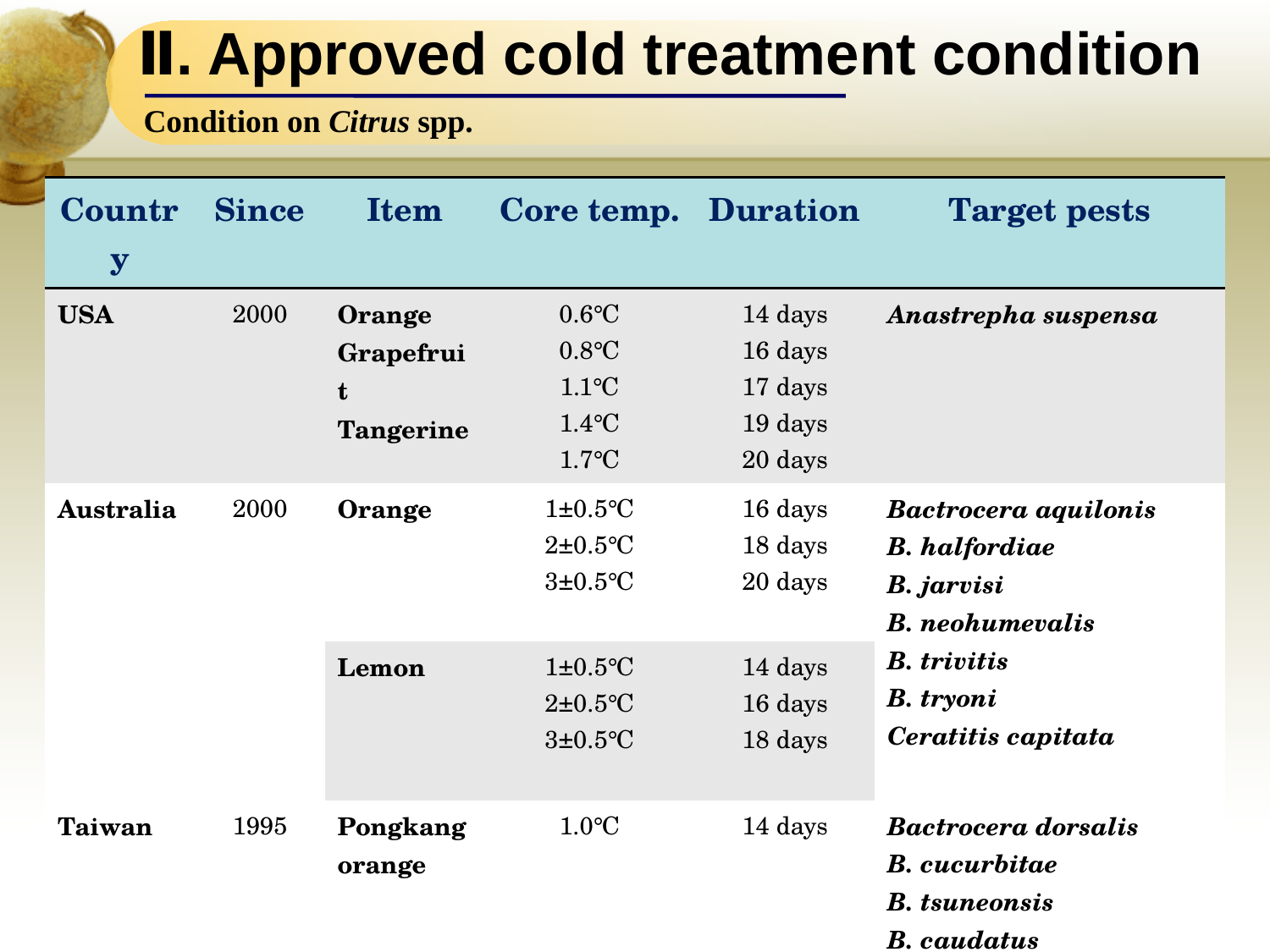

Ⅱ. Approved cold treatment condition

Condition on Citrus spp.
| Country | Since | Item | Core temp. | Duration | Target pests |
| --- | --- | --- | --- | --- | --- |
| USA | 2000 | Orange Grapefruit Tangerine | 0.6℃ 0.8℃ 1.1℃ 1.4℃ 1.7℃ | 14 days 16 days 17 days 19 days 20 days | Anastrepha suspensa |
| Australia | 2000 | Orange | 1±0.5℃ 2±0.5℃ 3±0.5℃ | 16 days 18 days 20 days | Bactrocera aquilonis B. halfordiae B. jarvisi B. neohumevalis B. trivitis B. tryoni Ceratitis capitata |
|  |  | Lemon | 1±0.5℃ 2±0.5℃ 3±0.5℃ | 14 days 16 days 18 days |  |
| Taiwan | 1995 | Pongkang orange | 1.0℃ | 14 days | Bactrocera dorsalis B. cucurbitae B. tsuneonsis B. caudatus B. latifrons B. Tau |